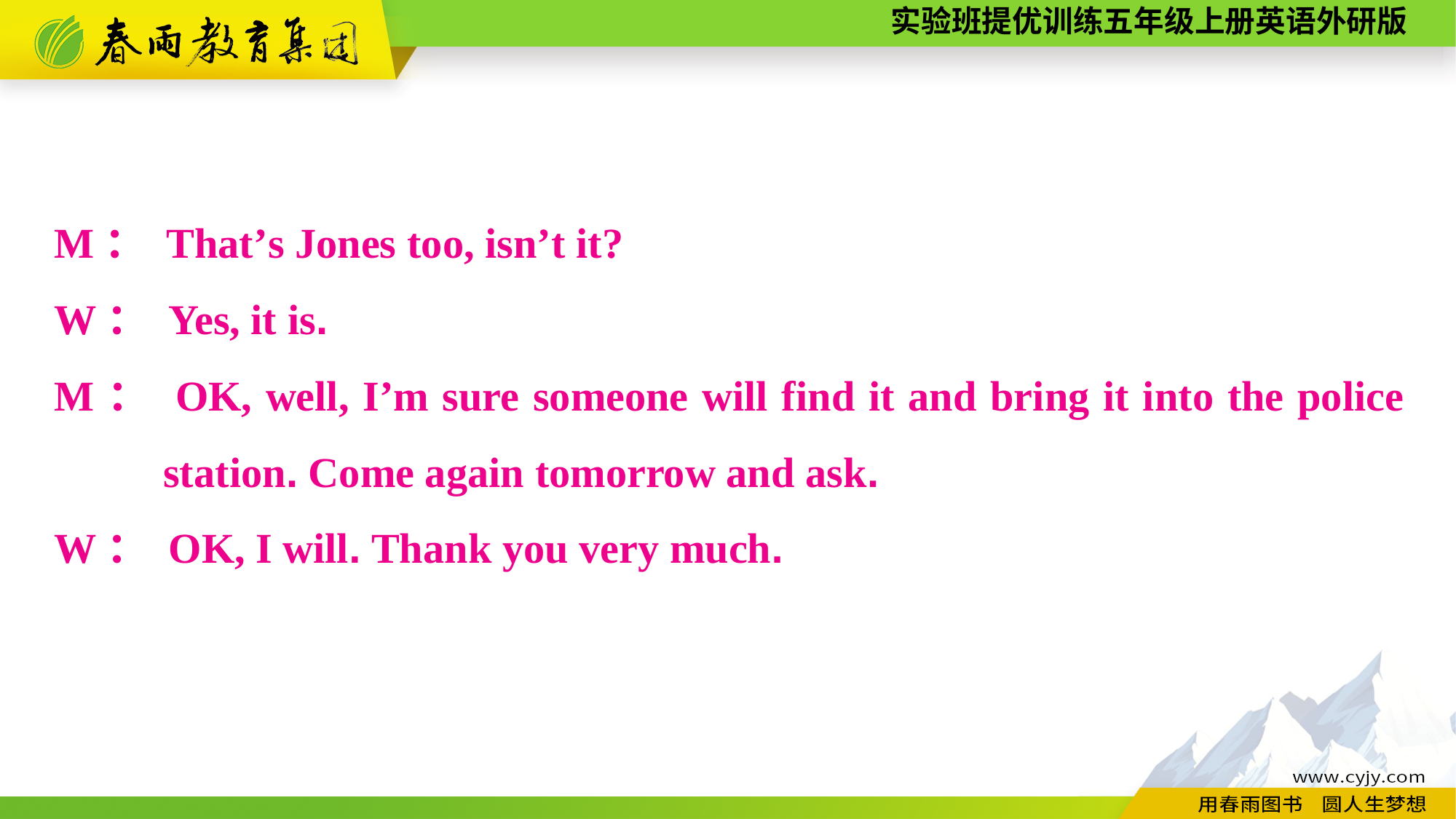

M： That’s Jones too, isn’t it?
W： Yes, it is.
M： OK, well, I’m sure someone will find it and bring it into the police 	station. Come again tomorrow and ask.
W： OK, I will. Thank you very much.